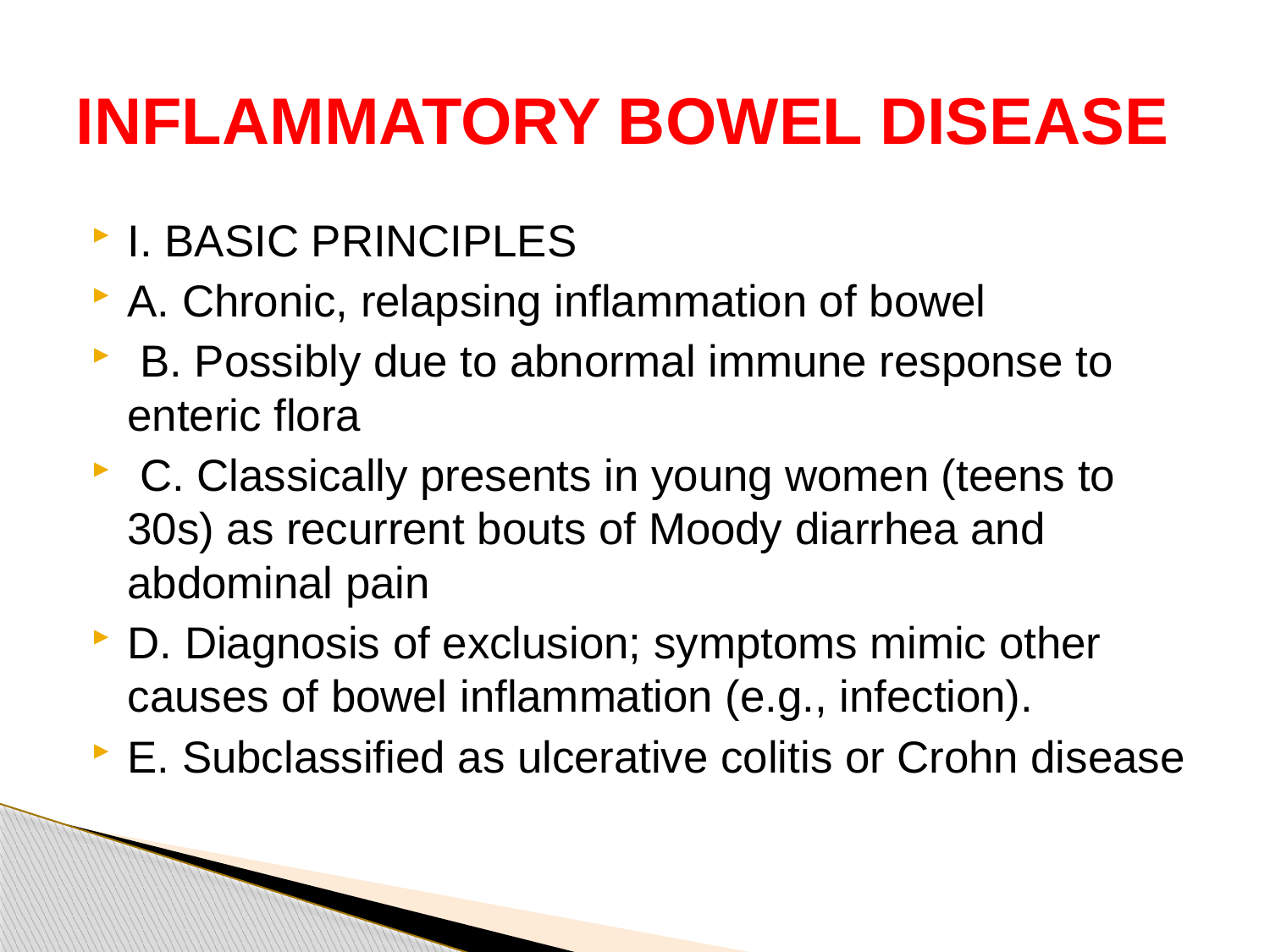

# INFLAMMATORY BOWEL DISEASE
I. BASIC PRINCIPLES
A. Chronic, relapsing inflammation of bowel
 B. Possibly due to abnormal immune response to enteric flora
 C. Classically presents in young women (teens to 30s) as recurrent bouts of Moody diarrhea and abdominal pain
D. Diagnosis of exclusion; symptoms mimic other causes of bowel inflammation (e.g., infection).
E. Subclassified as ulcerative colitis or Crohn disease